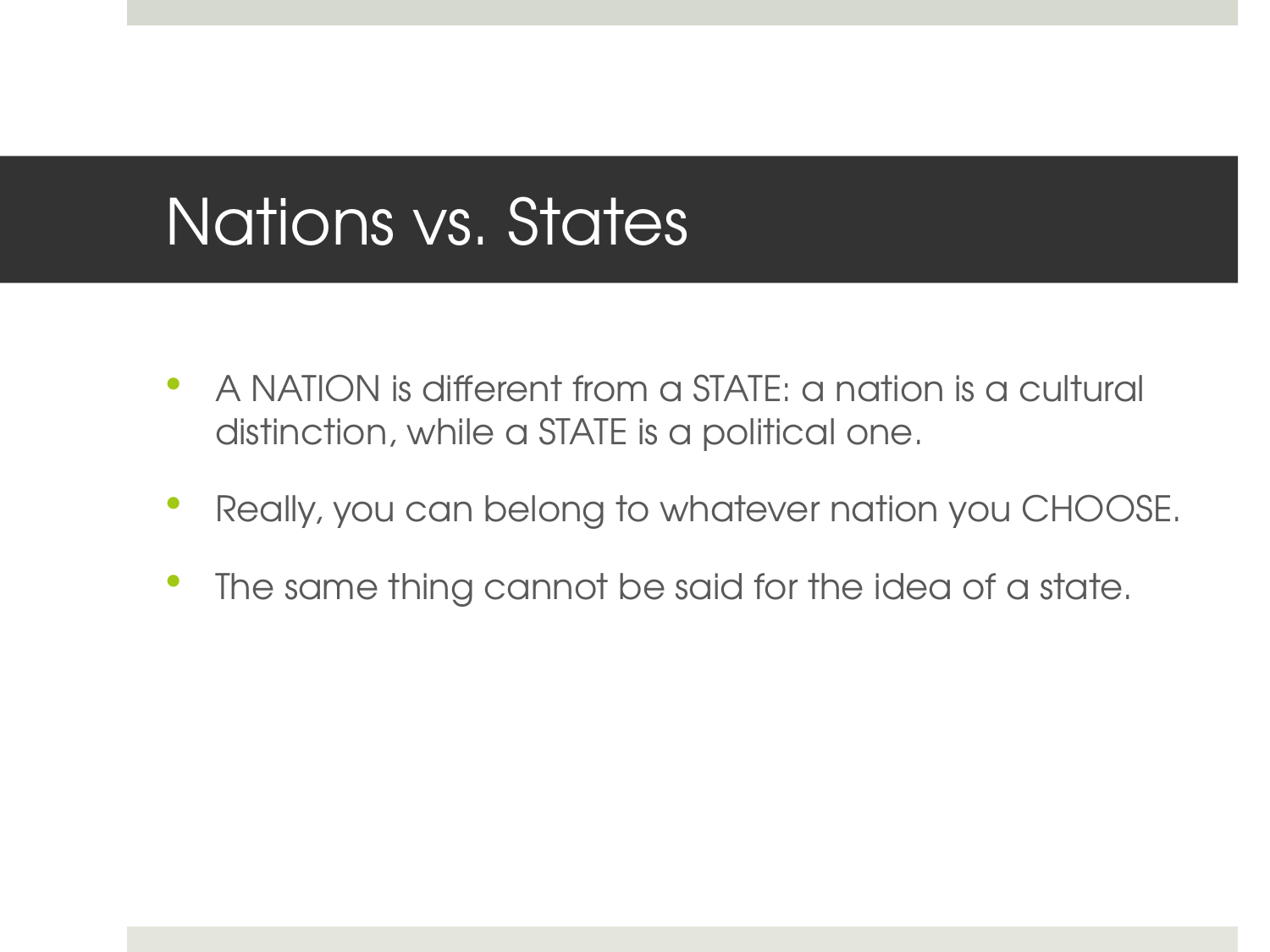

# Nations vs. States
A NATION is different from a STATE: a nation is a cultural distinction, while a STATE is a political one.
Really, you can belong to whatever nation you CHOOSE.
The same thing cannot be said for the idea of a state.